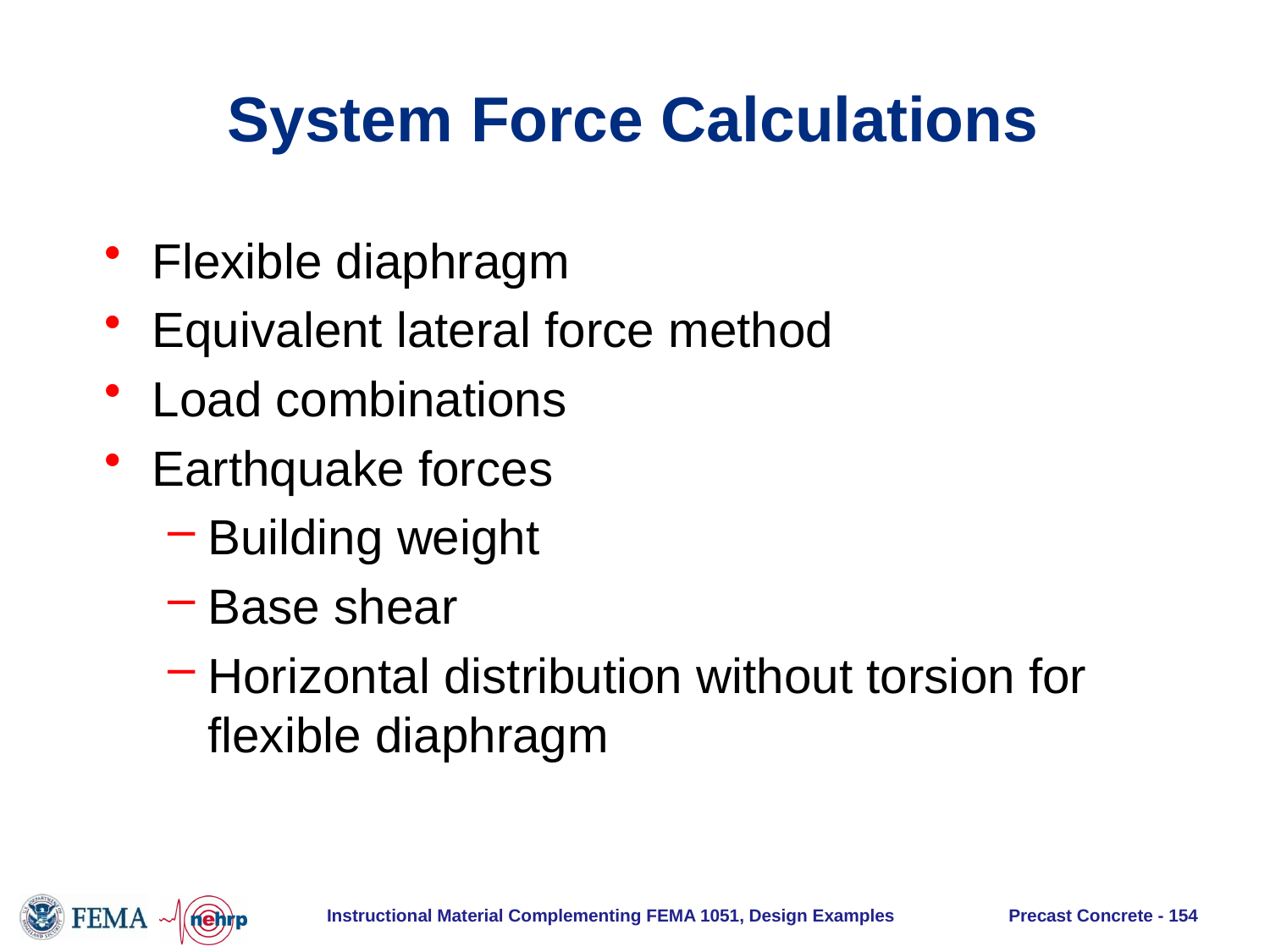

# System Force Calculations
Flexible diaphragm
Equivalent lateral force method
Load combinations
Earthquake forces
Building weight
Base shear
Horizontal distribution without torsion for flexible diaphragm